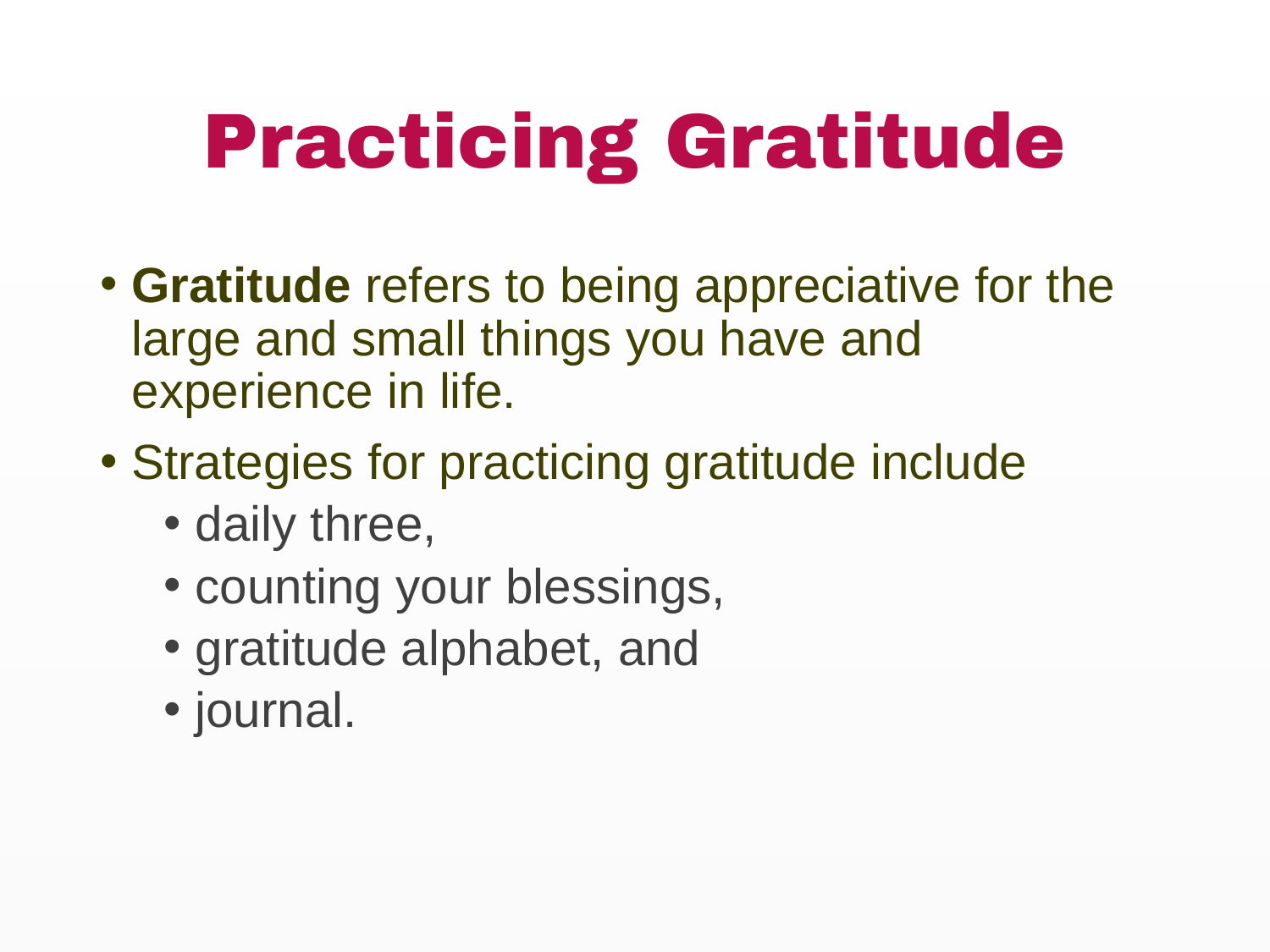

# Practicing Gratitude
Gratitude refers to being appreciative for the large and small things you have and experience in life.
Strategies for practicing gratitude include
daily three,
counting your blessings,
gratitude alphabet, and
journal.